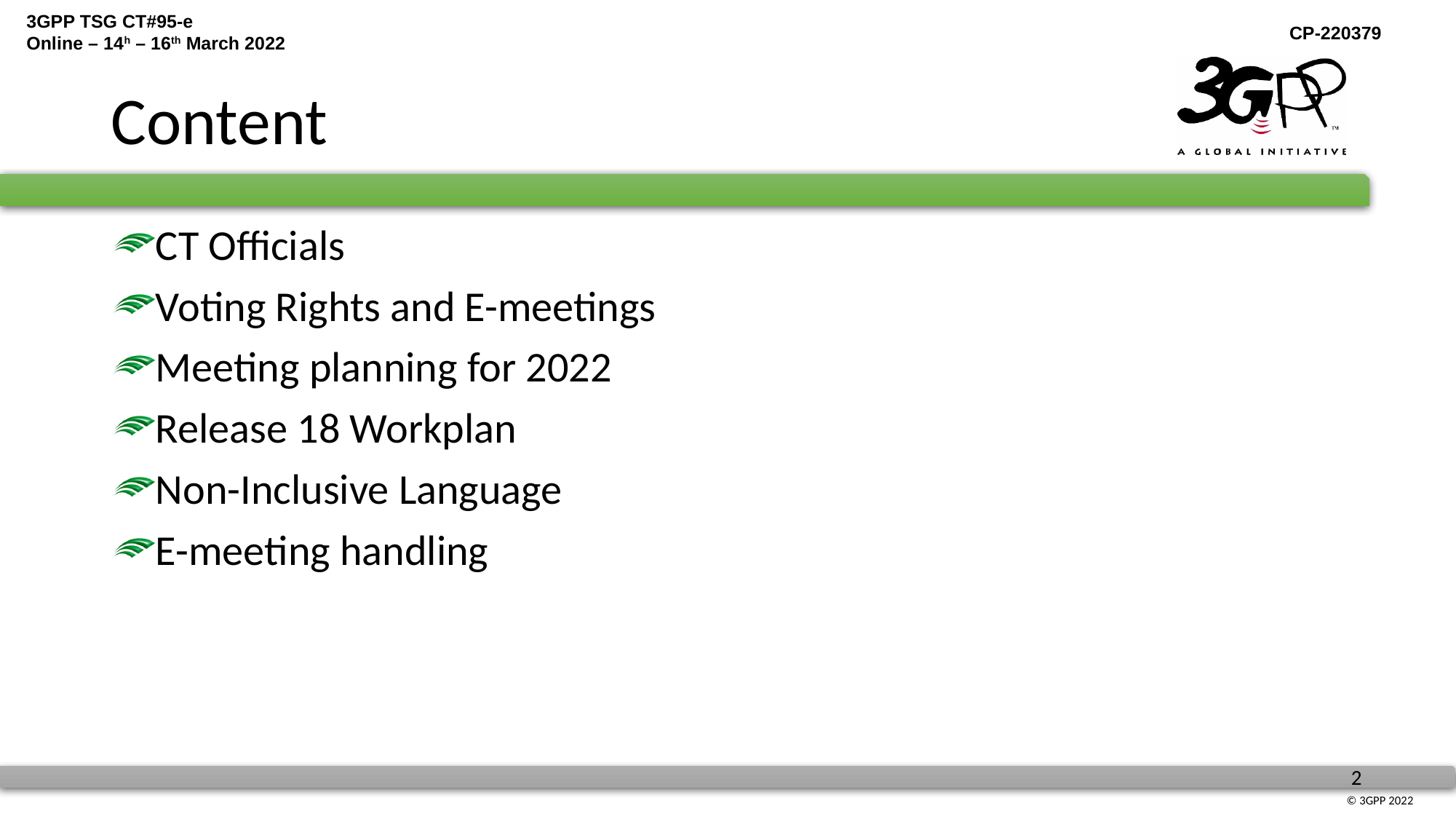

# Content
CT Officials
Voting Rights and E-meetings
Meeting planning for 2022
Release 18 Workplan
Non-Inclusive Language
E-meeting handling